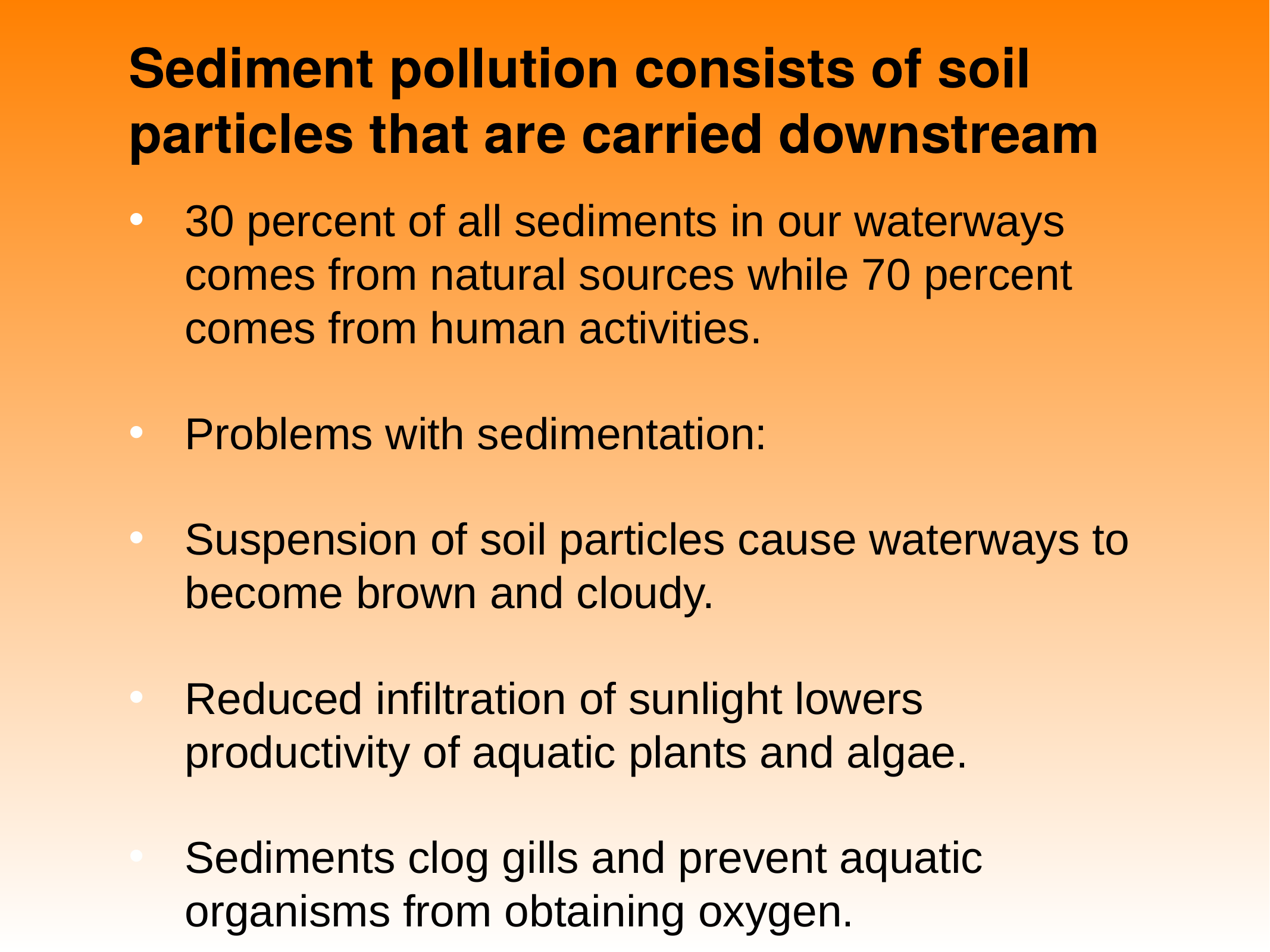

# Sediment pollution consists of soil particles that are carried downstream
30 percent of all sediments in our waterways comes from natural sources while 70 percent comes from human activities.
Problems with sedimentation:
Suspension of soil particles cause waterways to become brown and cloudy.
Reduced infiltration of sunlight lowers productivity of aquatic plants and algae.
Sediments clog gills and prevent aquatic organisms from obtaining oxygen.